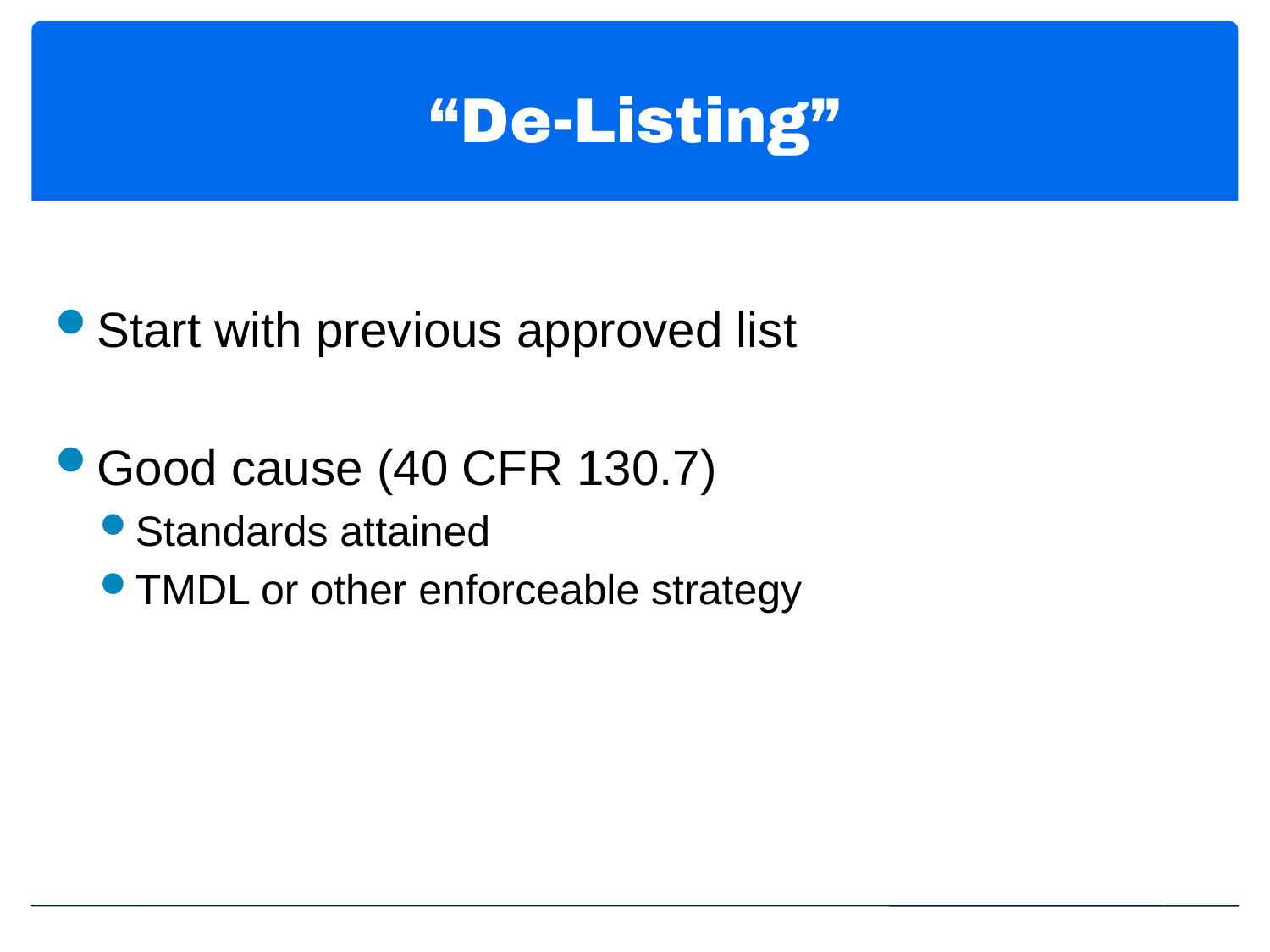

# “De-Listing”

Start with previous approved list

Good cause (40 CFR 130.7)
Standards attained
TMDL or other enforceable strategy